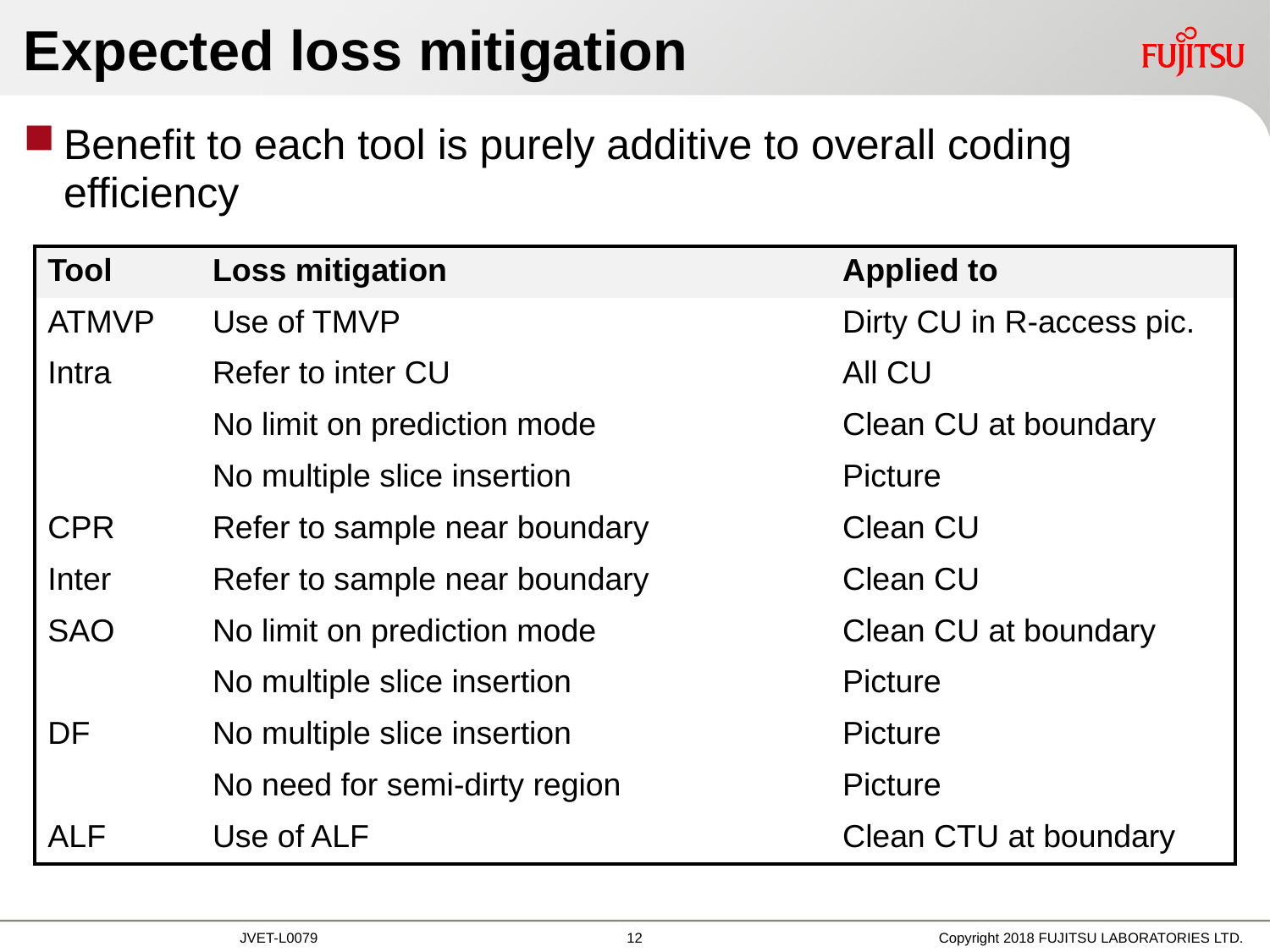

# Expected loss mitigation
Benefit to each tool is purely additive to overall coding efficiency
| Tool | Loss mitigation | Applied to |
| --- | --- | --- |
| ATMVP | Use of TMVP | Dirty CU in R-access pic. |
| Intra | Refer to inter CU | All CU |
|  | No limit on prediction mode | Clean CU at boundary |
|  | No multiple slice insertion | Picture |
| CPR | Refer to sample near boundary | Clean CU |
| Inter | Refer to sample near boundary | Clean CU |
| SAO | No limit on prediction mode | Clean CU at boundary |
|  | No multiple slice insertion | Picture |
| DF | No multiple slice insertion | Picture |
|  | No need for semi-dirty region | Picture |
| ALF | Use of ALF | Clean CTU at boundary |
12
Copyright 2018 FUJITSU LABORATORIES LTD.